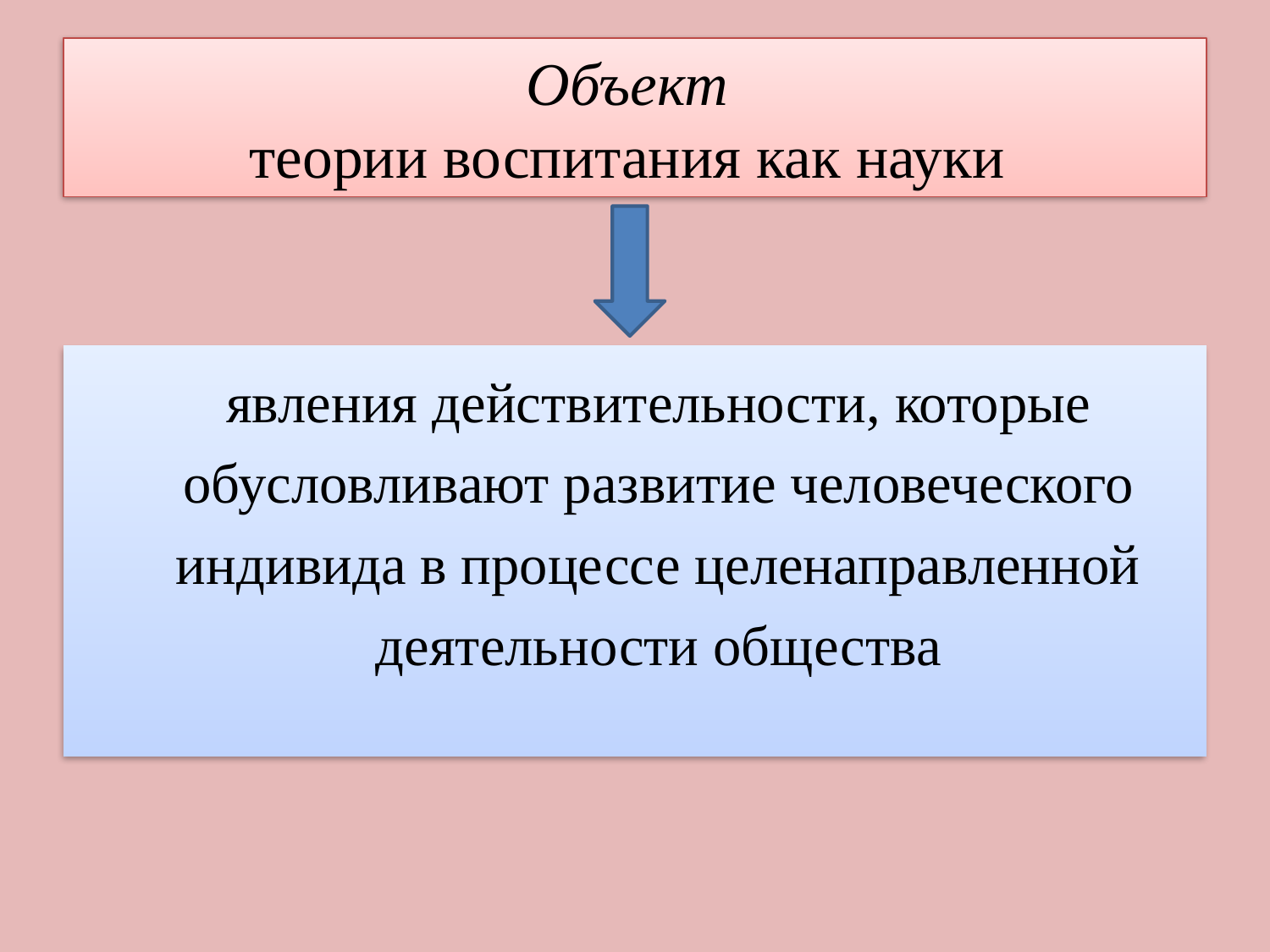

# Объект теории воспитания как науки

явления действительности, которые обусловливают развитие человеческого индивида в процессе целенаправленной деятельности общества